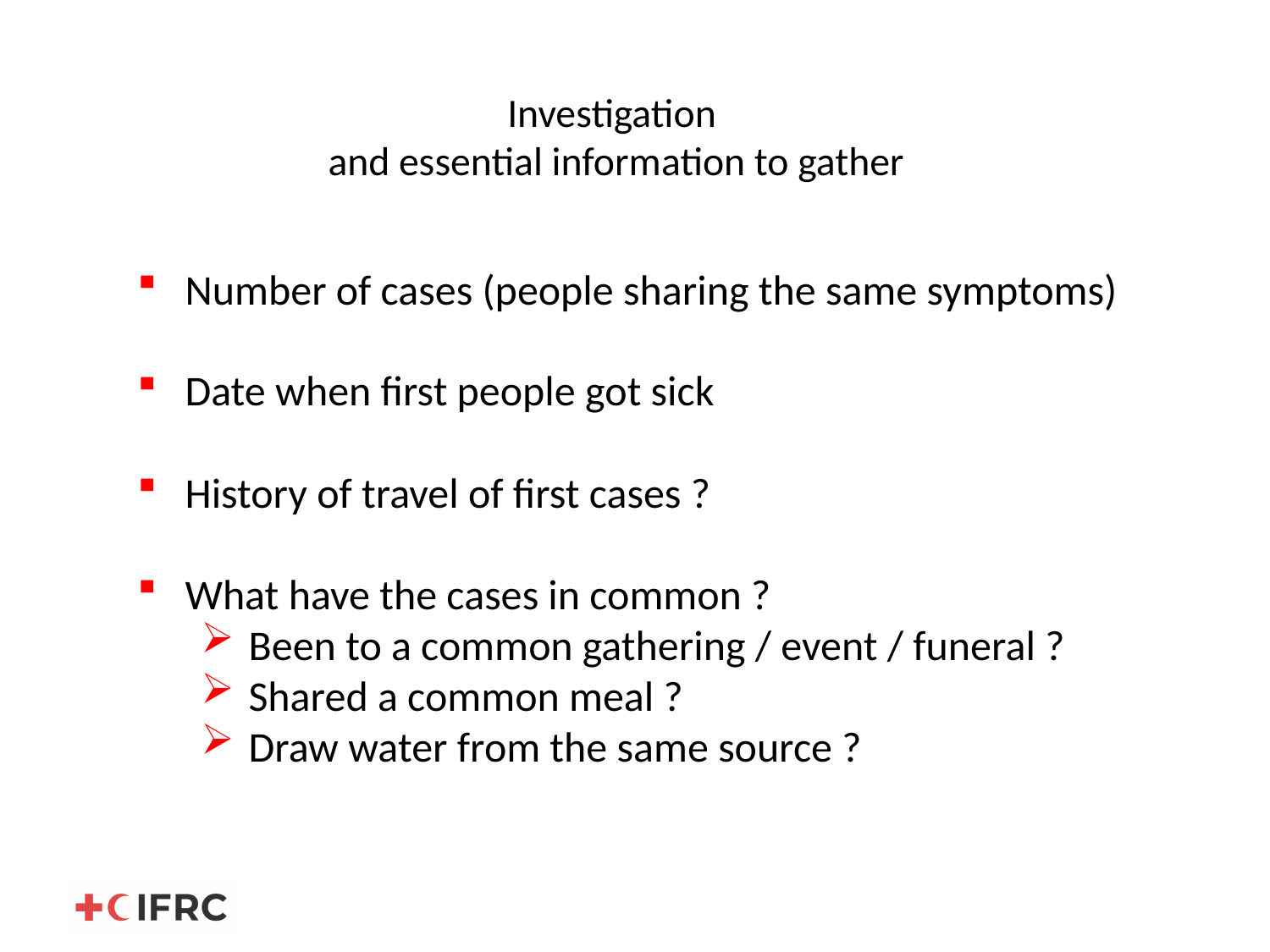

# Investigation and essential information to gather
Number of cases (people sharing the same symptoms)
Date when first people got sick
History of travel of first cases ?
What have the cases in common ?
Been to a common gathering / event / funeral ?
Shared a common meal ?
Draw water from the same source ?